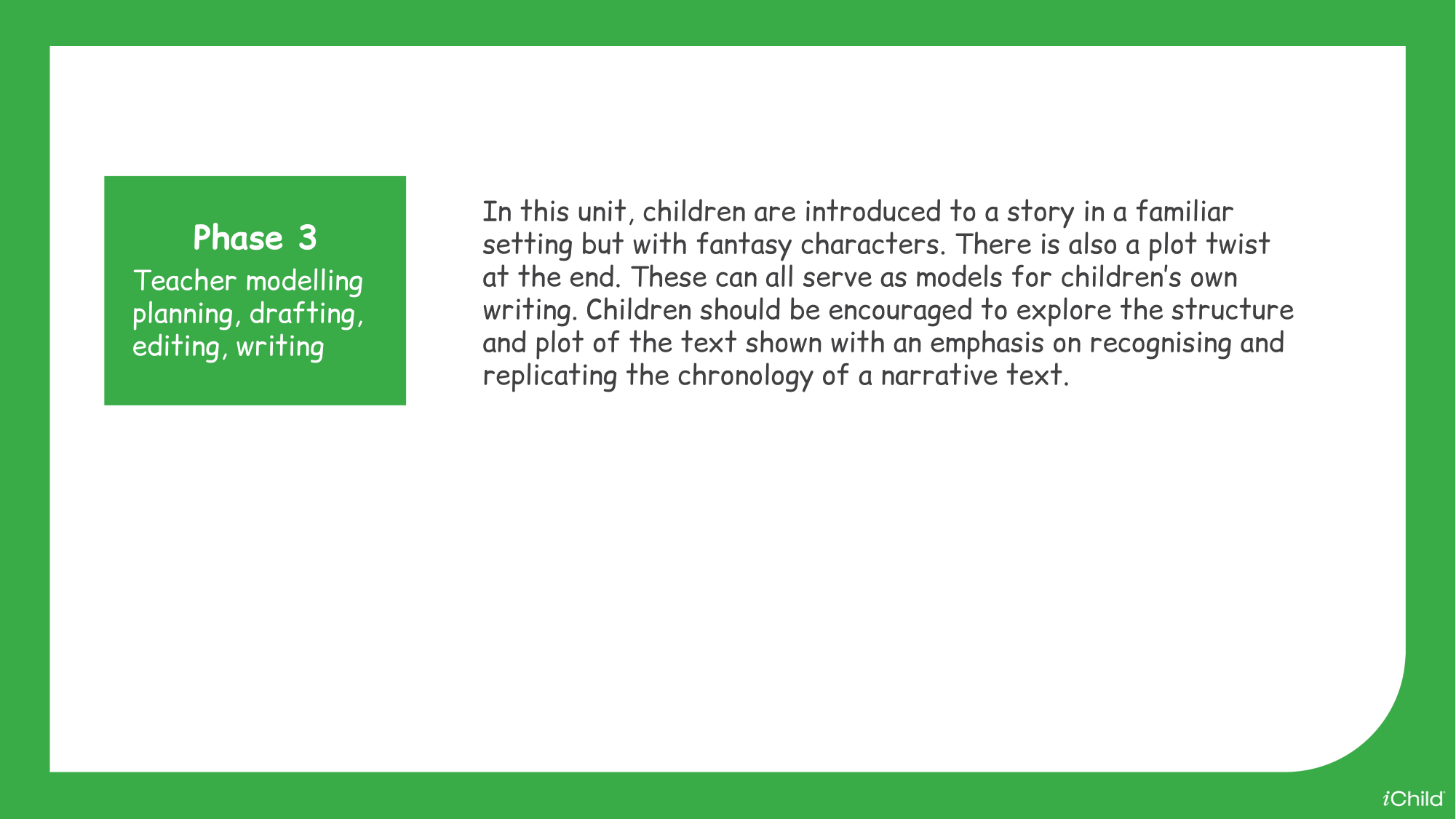

Phase 3
Teacher modelling
planning, drafting, editing, writing
In this unit, children are introduced to a story in a familiar setting but with fantasy characters. There is also a plot twist at the end. These can all serve as models for children’s own writing. Children should be encouraged to explore the structure and plot of the text shown with an emphasis on recognising and replicating the chronology of a narrative text.